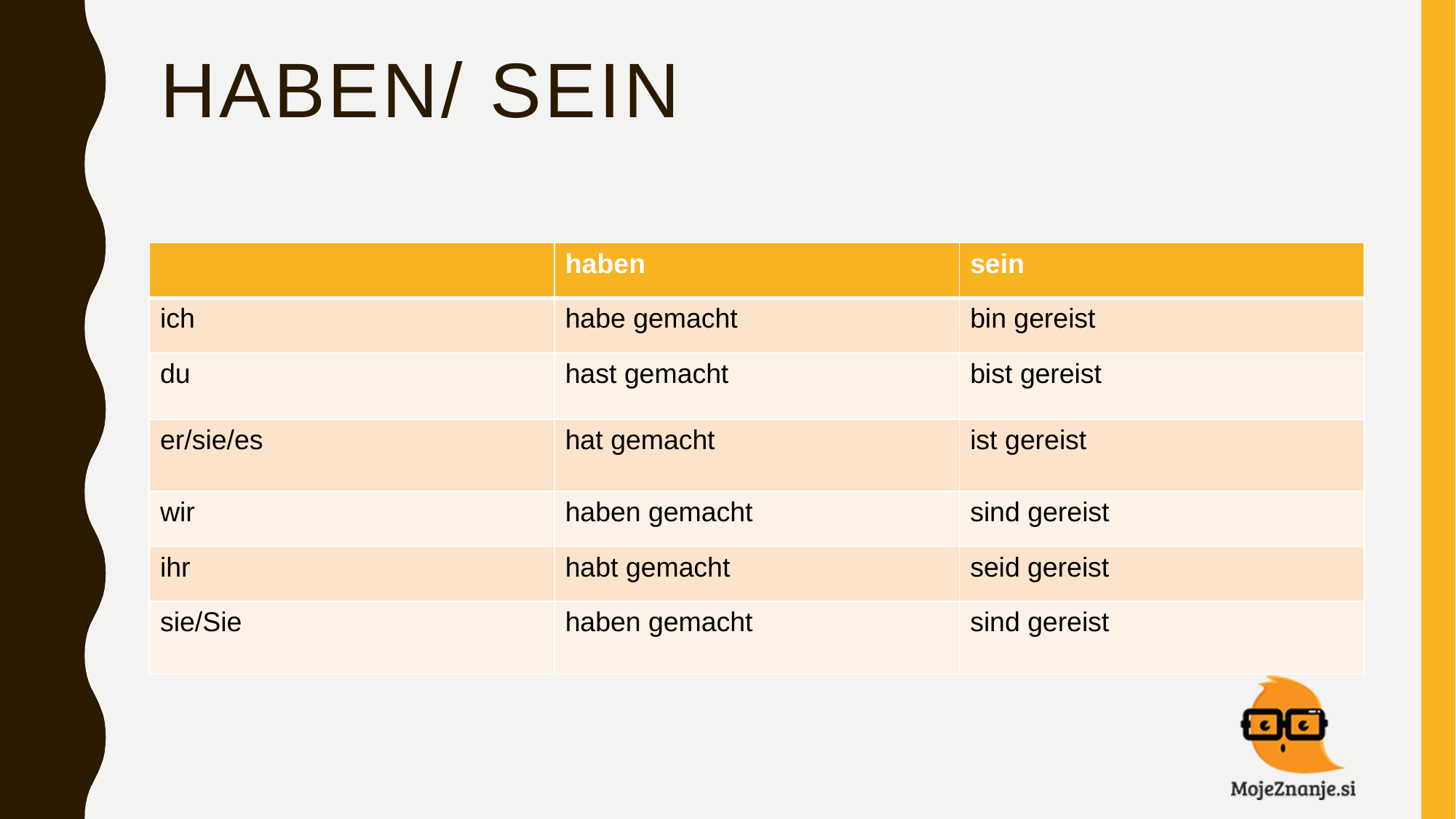

# Haben/ sein
|  | haben | sein |
| --- | --- | --- |
| ich | habe gemacht | bin gereist |
| du | hast gemacht | bist gereist |
| er/sie/es | hat gemacht | ist gereist |
| wir | haben gemacht | sind gereist |
| ihr | habt gemacht | seid gereist |
| sie/Sie | haben gemacht | sind gereist |